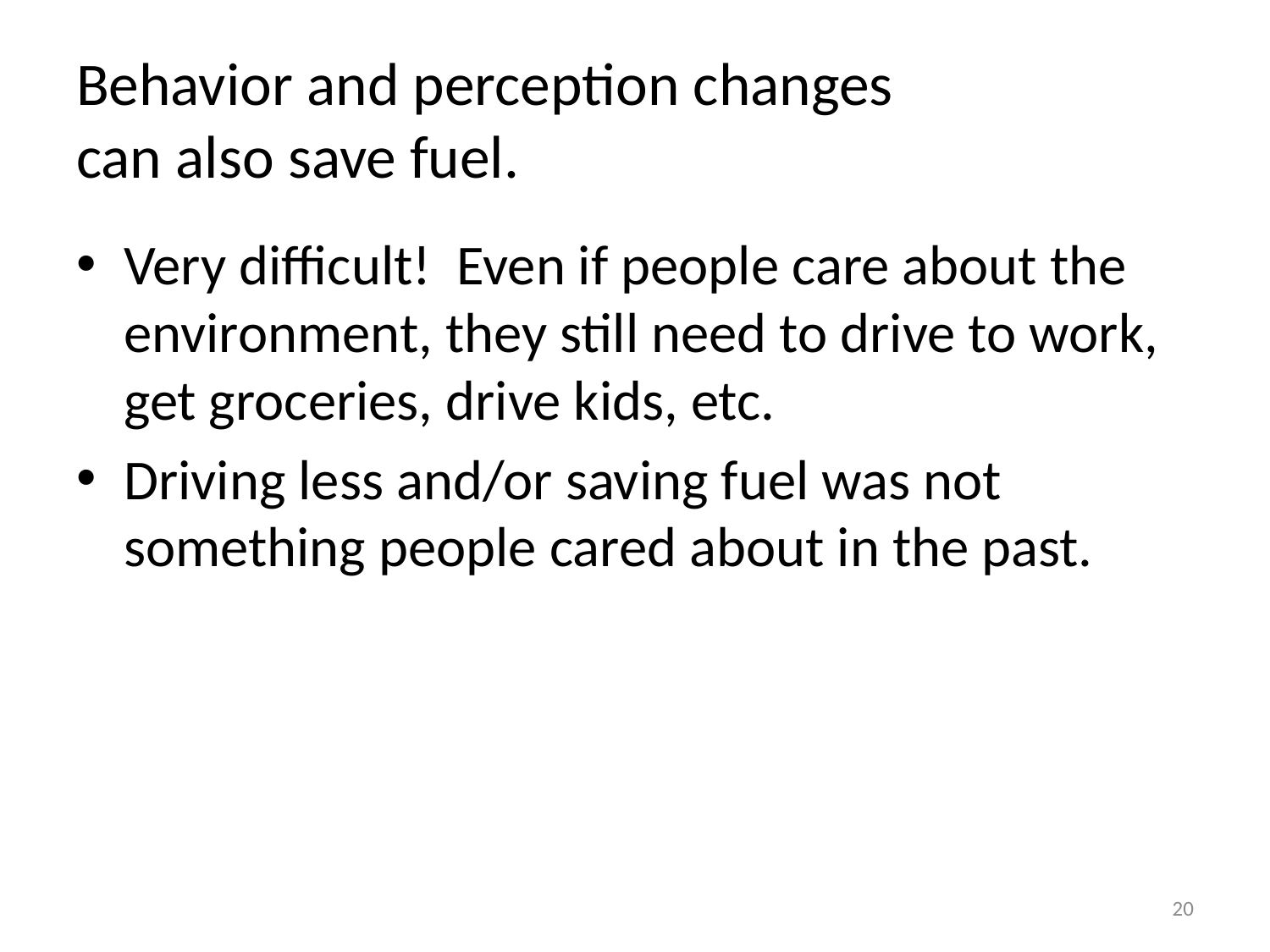

# Behavior and perception changes can also save fuel.
Very difficult!  Even if people care about the environment, they still need to drive to work, get groceries, drive kids, etc.
Driving less and/or saving fuel was not something people cared about in the past.
20